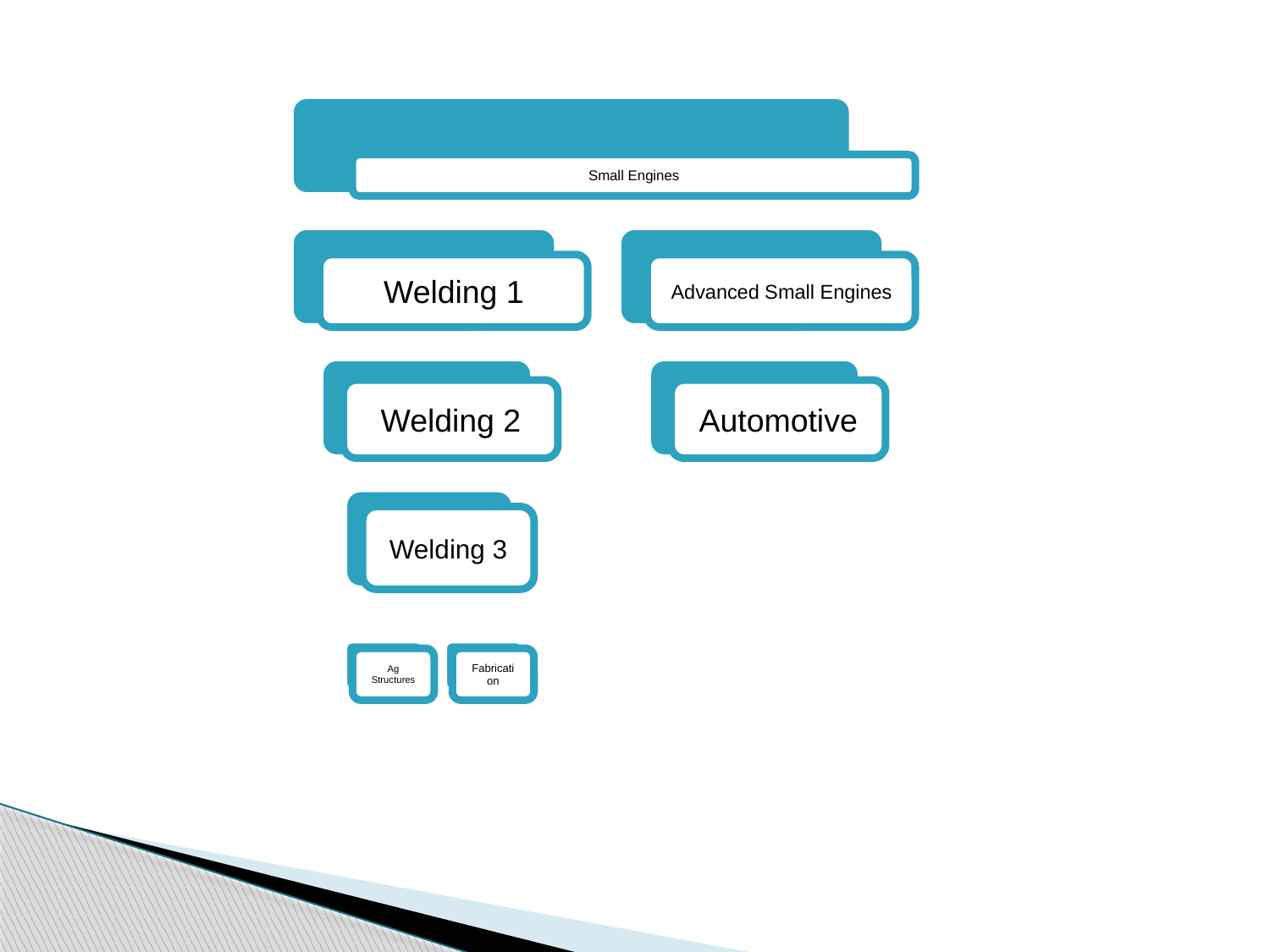

#
Small Engines
Welding 1
Welding 2
Advanced Small Engines
Automotive
Welding 3
Ag Structures
Fabrication